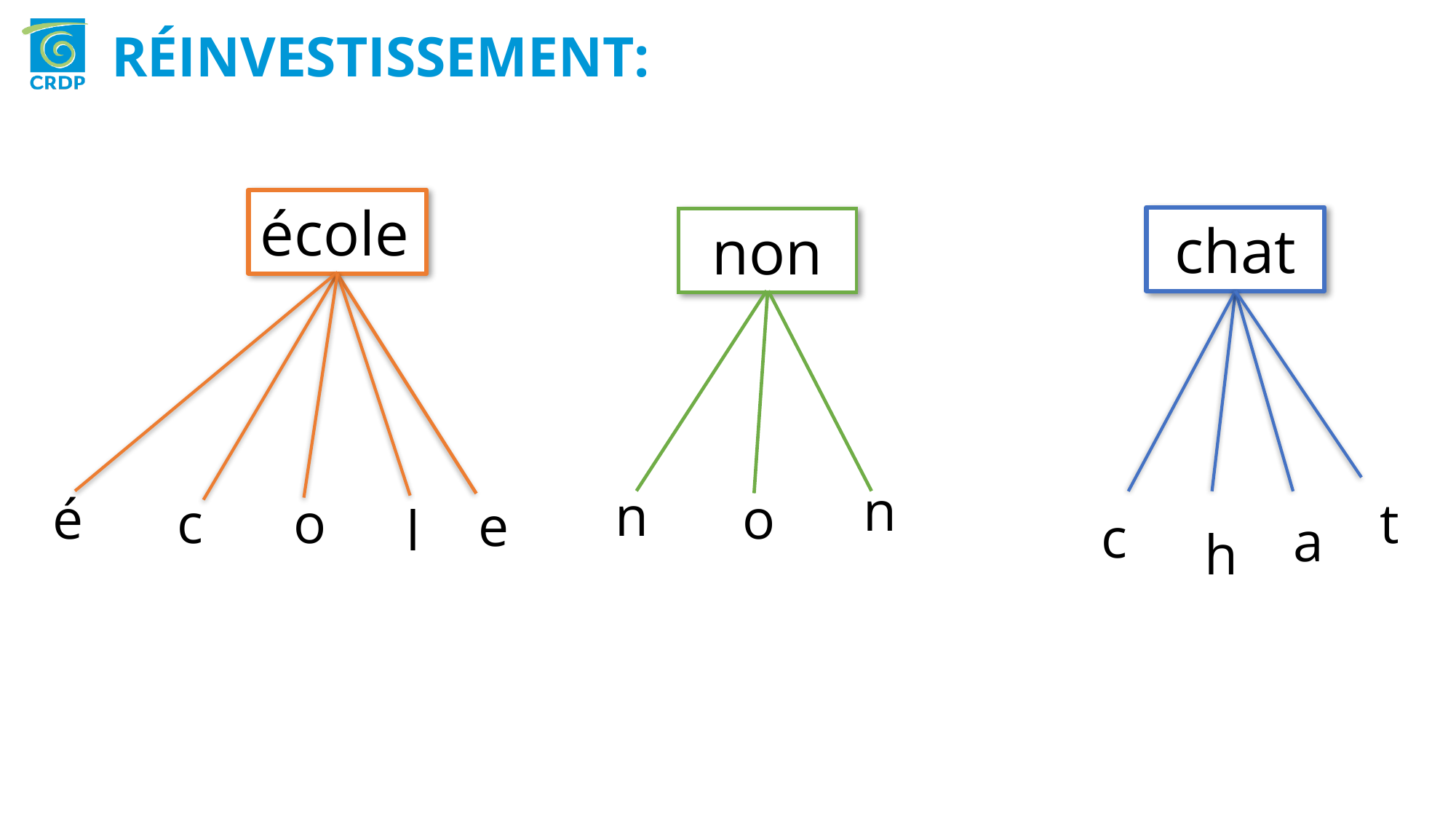

RÉINVESTISSEMENT:
école
chat
non
n
n
o
é
o
t
c
e
l
c
a
h